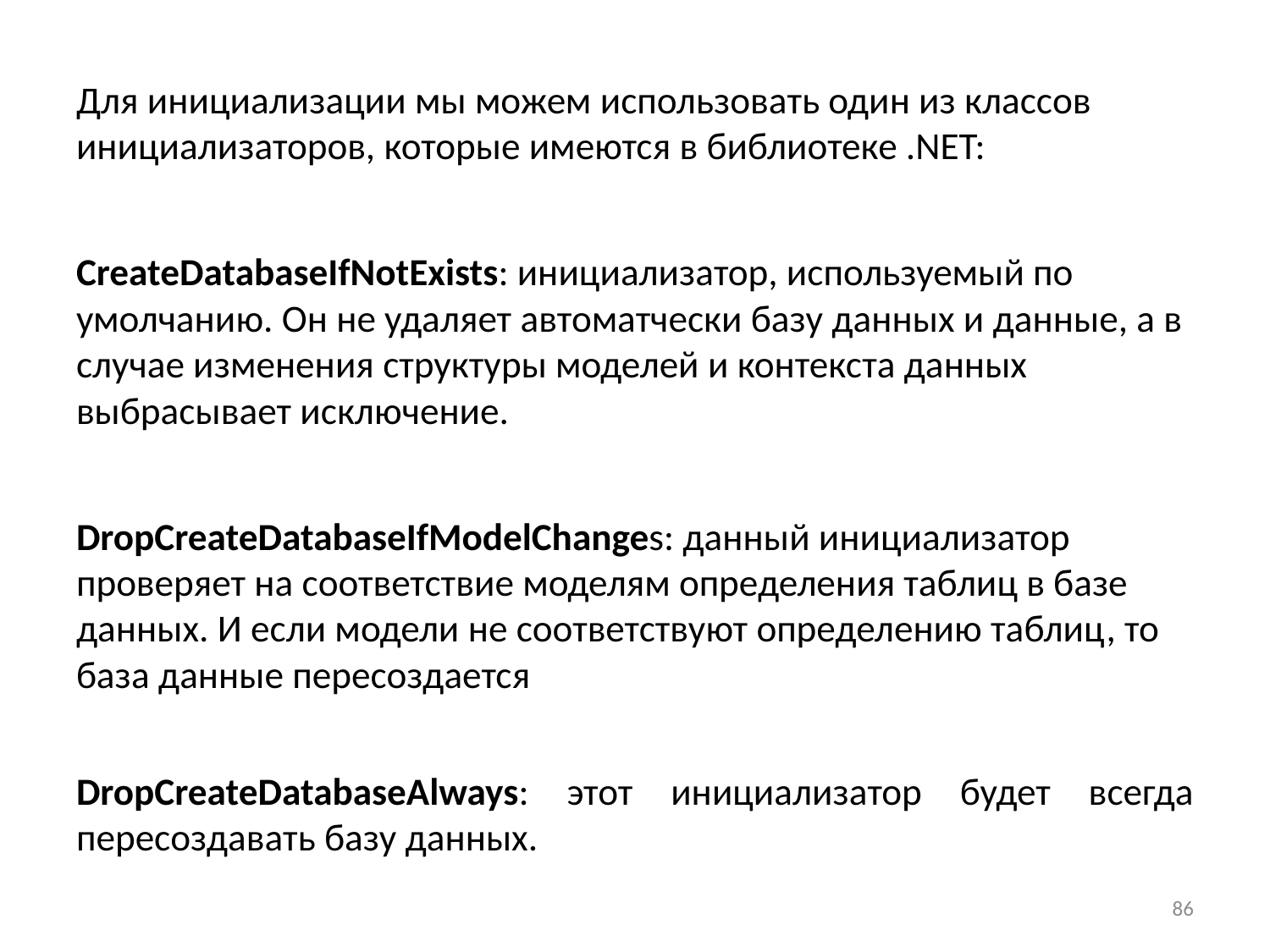

Для инициализации мы можем использовать один из классов инициализаторов, которые имеются в библиотеке .NET:

CreateDatabaseIfNotExists: инициализатор, используемый по умолчанию. Он не удаляет автоматчески базу данных и данные, а в случае изменения структуры моделей и контекста данных выбрасывает исключение.

DropCreateDatabaseIfModelChanges: данный инициализатор проверяет на соответствие моделям определения таблиц в базе данных. И если модели не соответствуют определению таблиц, то база данные пересоздается

DropCreateDatabaseAlways: этот инициализатор будет всегда пересоздавать базу данных.
86